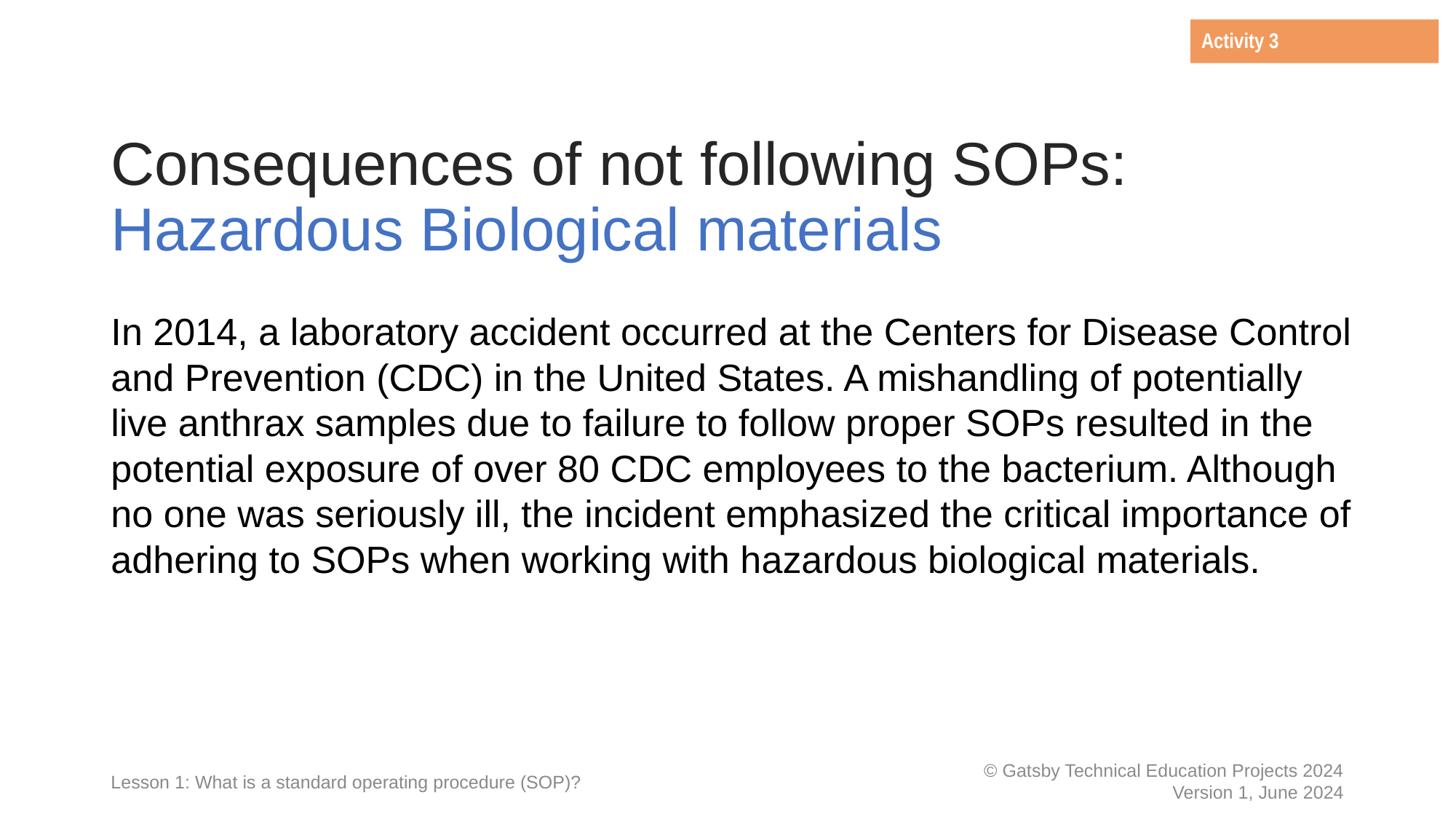

Activity 3
# Consequences of not following SOPs: Hazardous Biological materials
In 2014, a laboratory accident occurred at the Centers for Disease Control and Prevention (CDC) in the United States. A mishandling of potentially live anthrax samples due to failure to follow proper SOPs resulted in the potential exposure of over 80 CDC employees to the bacterium. Although no one was seriously ill, the incident emphasized the critical importance of adhering to SOPs when working with hazardous biological materials.
Lesson 1: What is a standard operating procedure (SOP)?